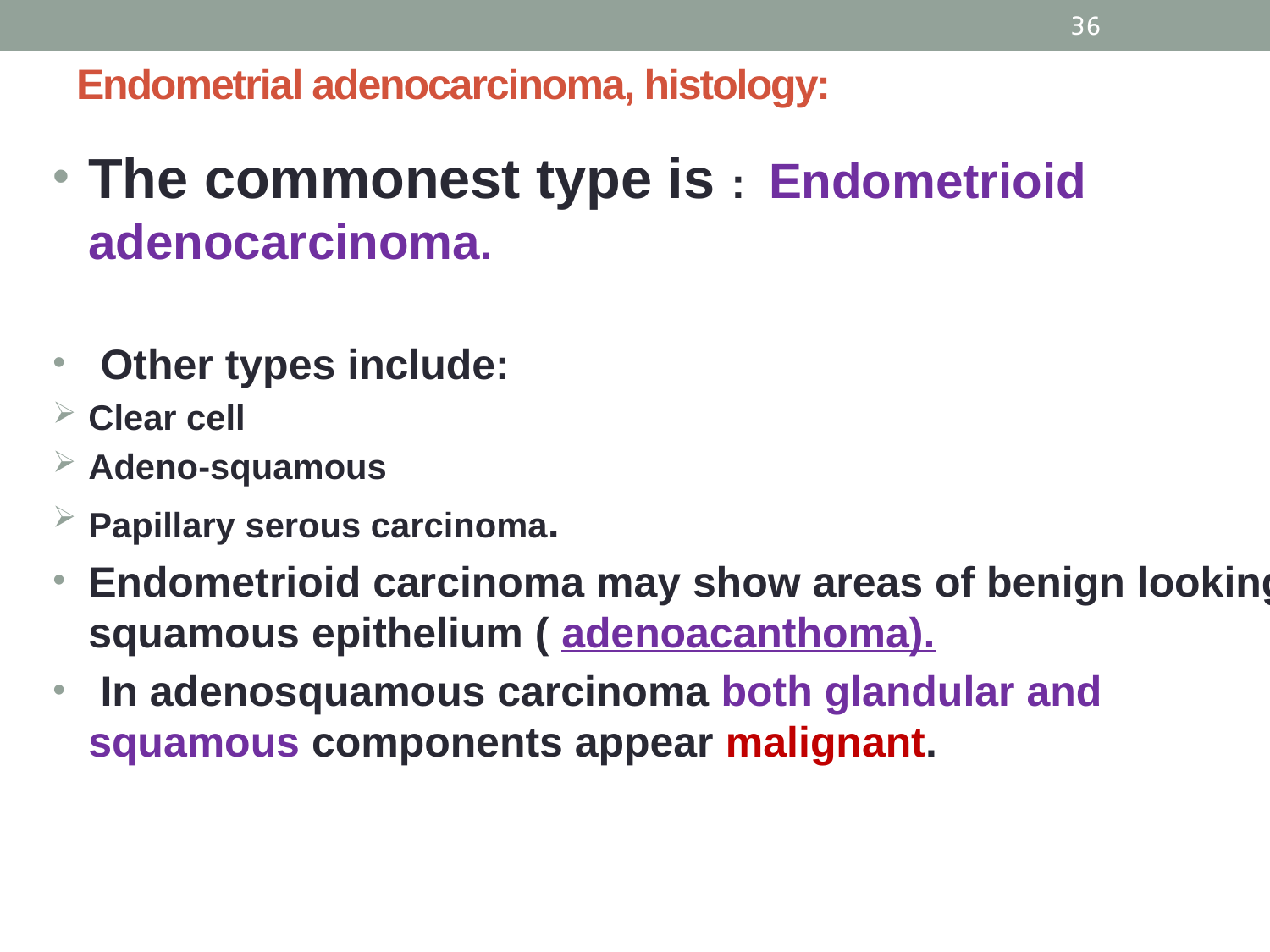

36
# Endometrial adenocarcinoma, histology:
The commonest type is :  Endometrioid adenocarcinoma.

 Other types include:
Clear cell
Adeno-squamous
Papillary serous carcinoma.
Endometrioid carcinoma may show areas of benign looking squamous epithelium ( adenoacanthoma).
 In adenosquamous carcinoma both glandular and squamous components appear malignant.